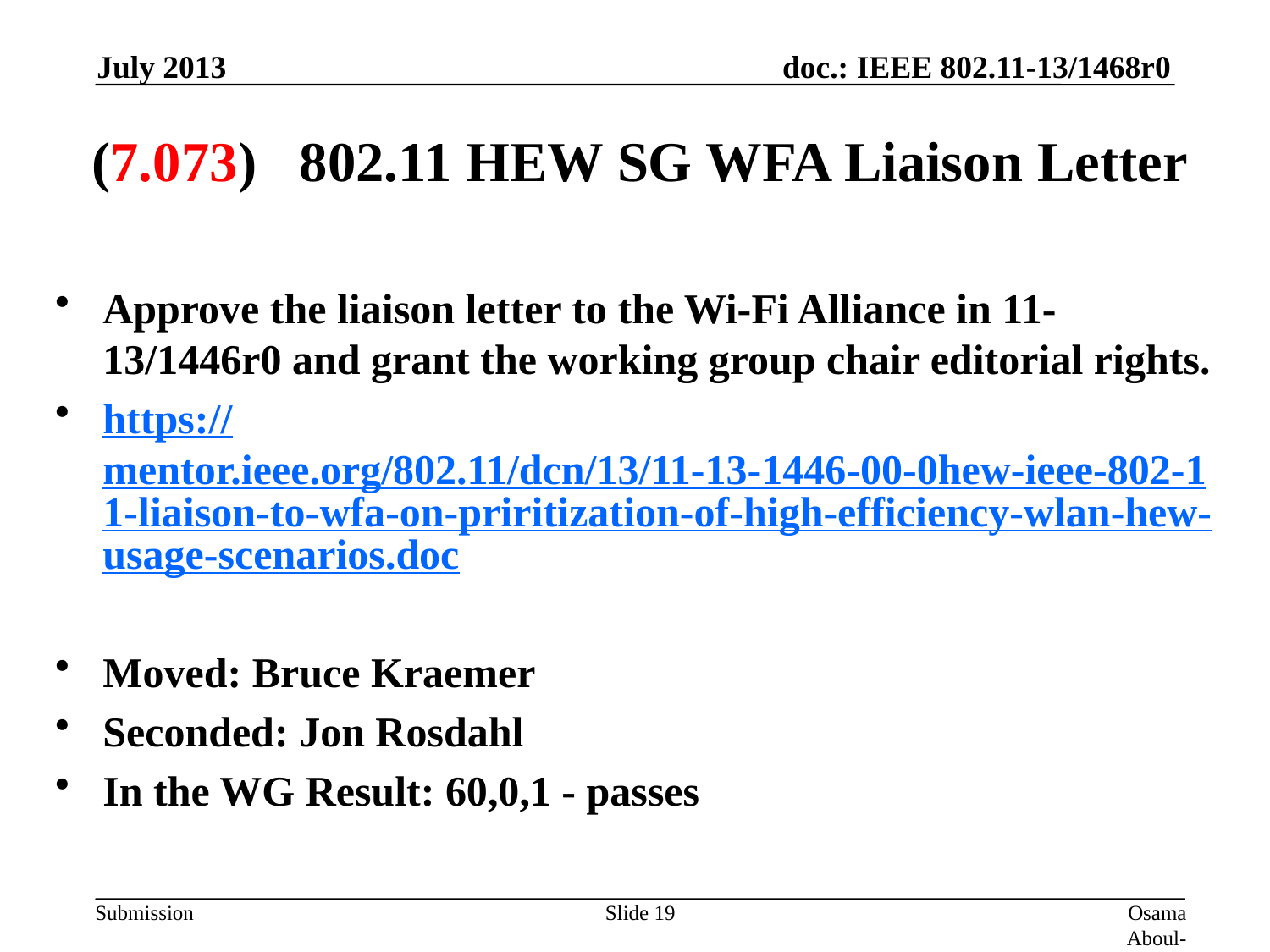

July 2013
# (7.073)   802.11 HEW SG WFA Liaison Letter
Approve the liaison letter to the Wi-Fi Alliance in 11-13/1446r0 and grant the working group chair editorial rights.
https://mentor.ieee.org/802.11/dcn/13/11-13-1446-00-0hew-ieee-802-11-liaison-to-wfa-on-priritization-of-high-efficiency-wlan-hew-usage-scenarios.doc

Moved: Bruce Kraemer
Seconded: Jon Rosdahl
In the WG Result: 60,0,1 - passes

Slide 19
Osama Aboul-Magd (Huawei Technologies)